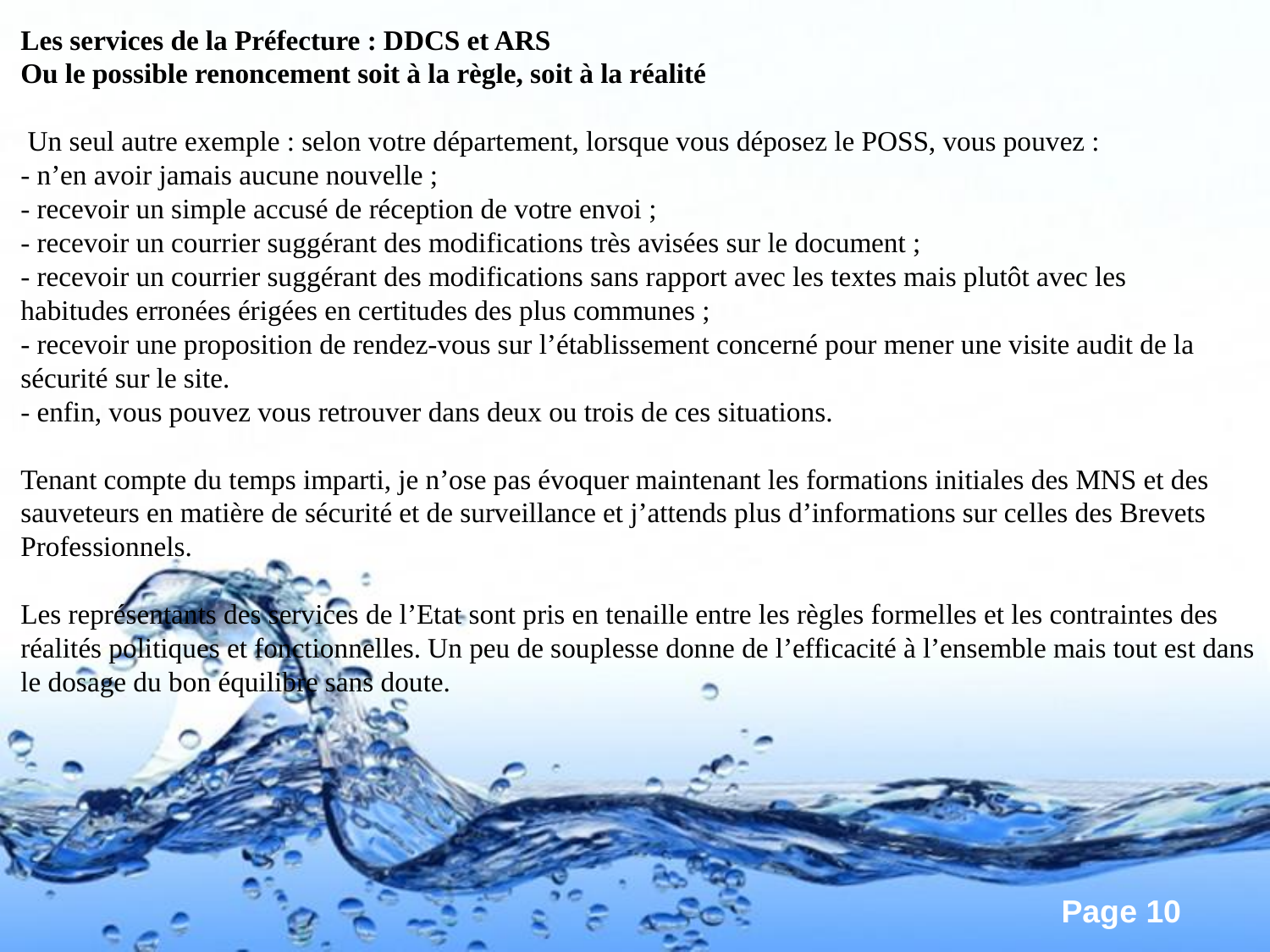

Les services de la Préfecture : DDCS et ARS
Ou le possible renoncement soit à la règle, soit à la réalité

 Un seul autre exemple : selon votre département, lorsque vous déposez le POSS, vous pouvez :
- n’en avoir jamais aucune nouvelle ;
- recevoir un simple accusé de réception de votre envoi ;
- recevoir un courrier suggérant des modifications très avisées sur le document ;
- recevoir un courrier suggérant des modifications sans rapport avec les textes mais plutôt avec les habitudes erronées érigées en certitudes des plus communes ;
- recevoir une proposition de rendez-vous sur l’établissement concerné pour mener une visite audit de la sécurité sur le site.
- enfin, vous pouvez vous retrouver dans deux ou trois de ces situations.
Tenant compte du temps imparti, je n’ose pas évoquer maintenant les formations initiales des MNS et des sauveteurs en matière de sécurité et de surveillance et j’attends plus d’informations sur celles des Brevets Professionnels.

Les représentants des services de l’Etat sont pris en tenaille entre les règles formelles et les contraintes des réalités politiques et fonctionnelles. Un peu de souplesse donne de l’efficacité à l’ensemble mais tout est dans le dosage du bon équilibre sans doute.